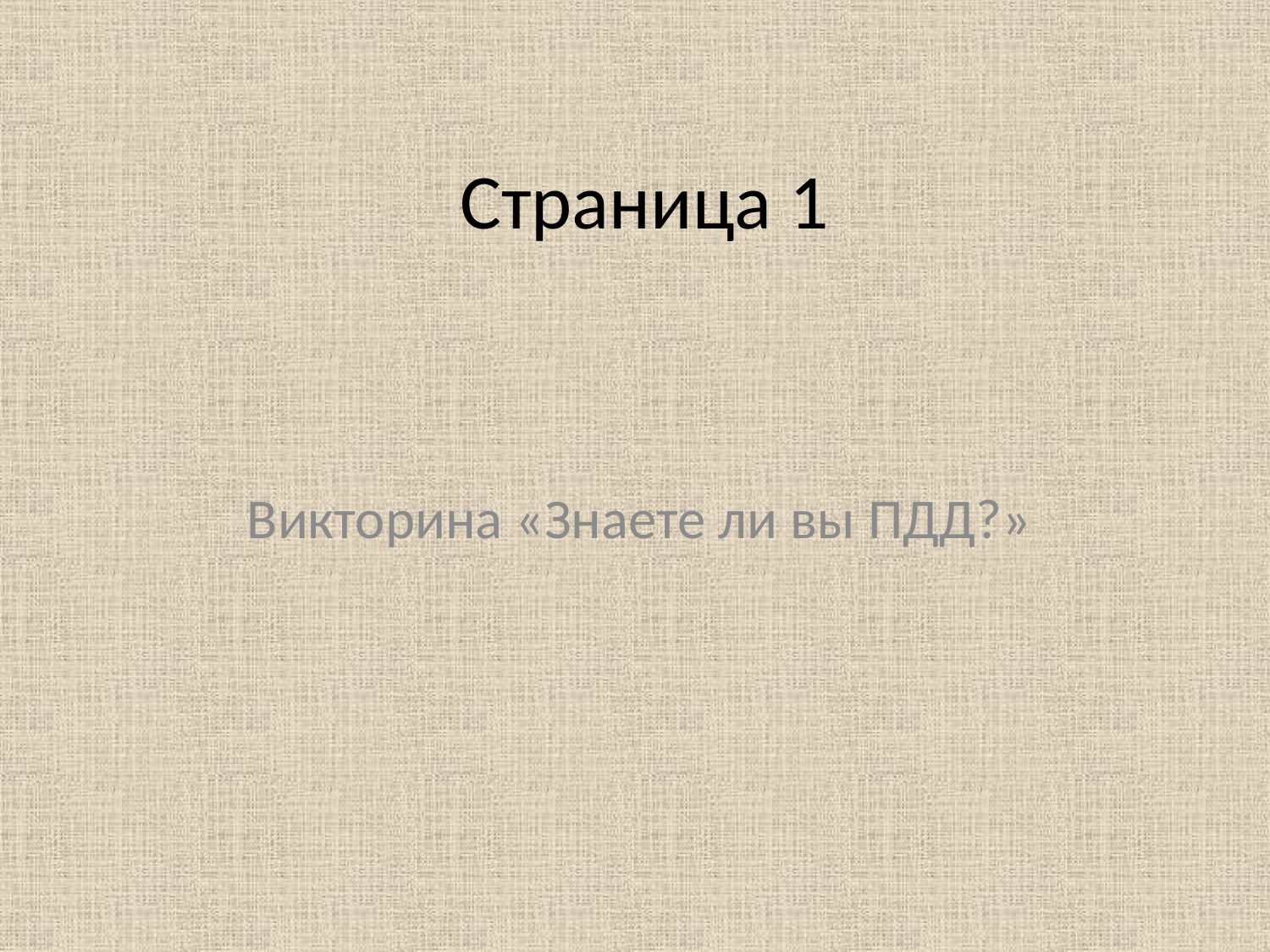

# Страница 1
Викторина «Знаете ли вы ПДД?»